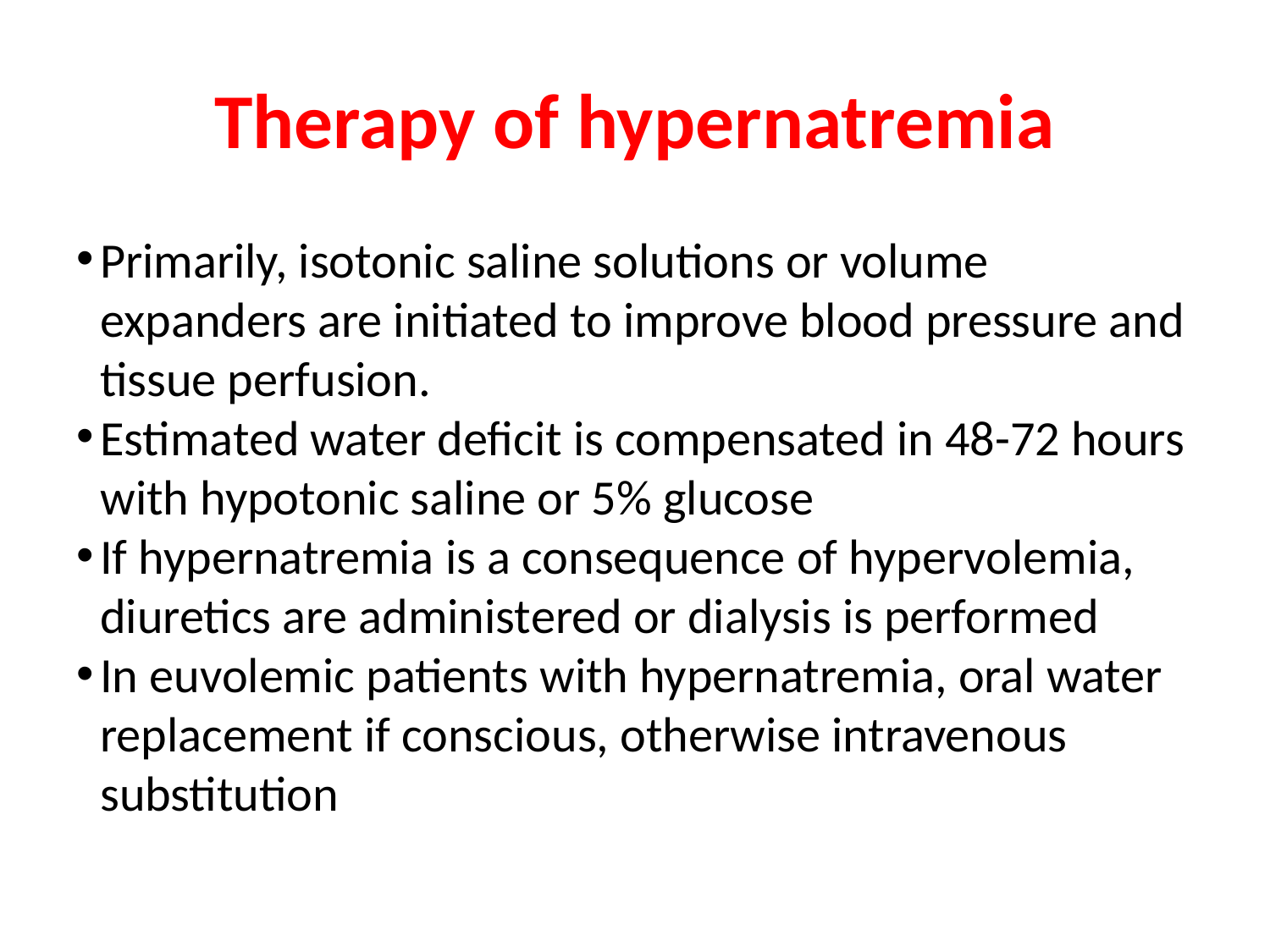

# Therapy of hypernatremia
Primarily, isotonic saline solutions or volume expanders are initiated to improve blood pressure and tissue perfusion.
Estimated water deficit is compensated in 48-72 hours with hypotonic saline or 5% glucose
If hypernatremia is a consequence of hypervolemia, diuretics are administered or dialysis is performed
In euvolemic patients with hypernatremia, oral water replacement if conscious, otherwise intravenous substitution